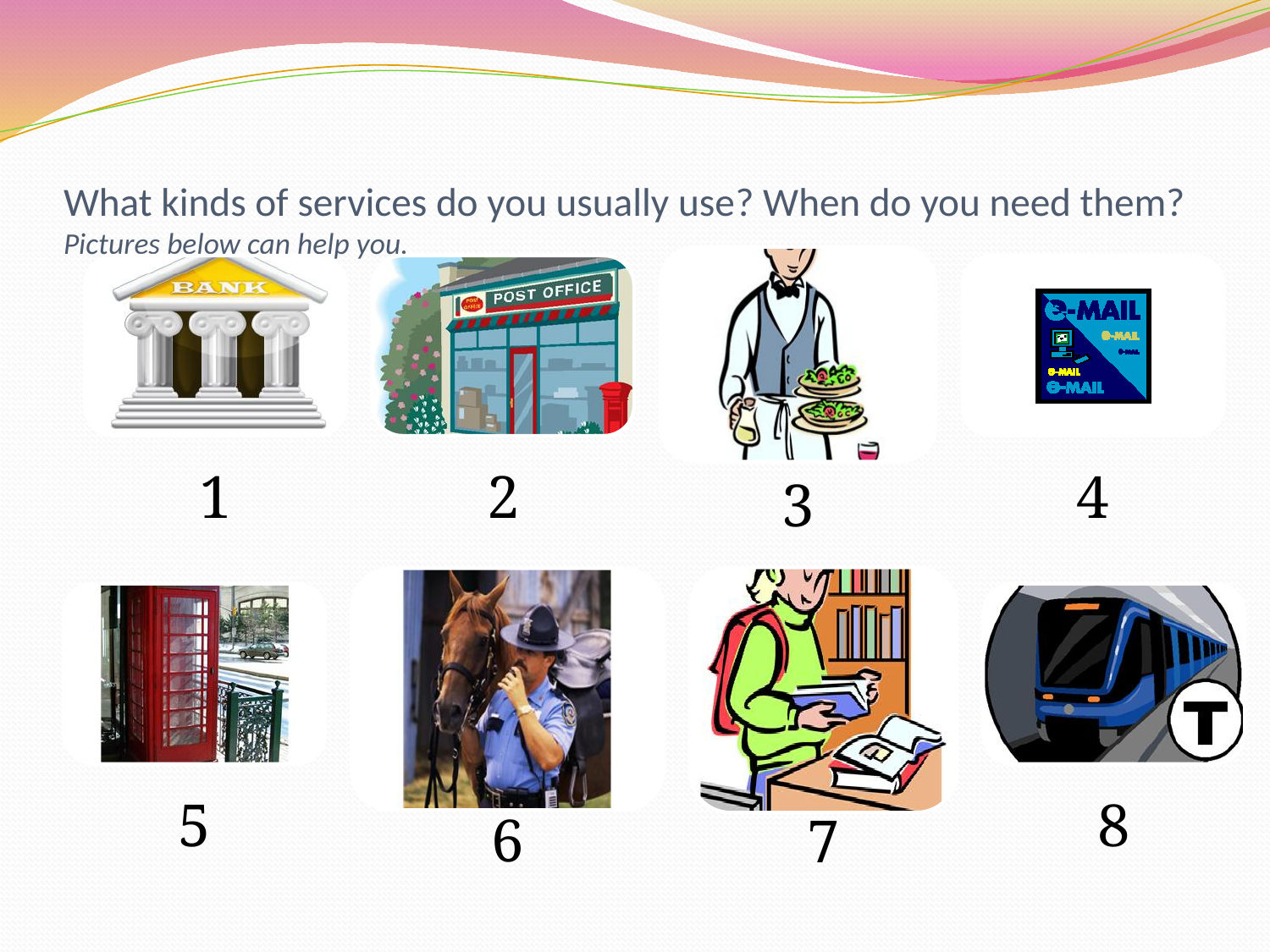

# What kinds of services do you usually use? When do you need them? Pictures below can help you.
1
2
3
4
5
6
7
8